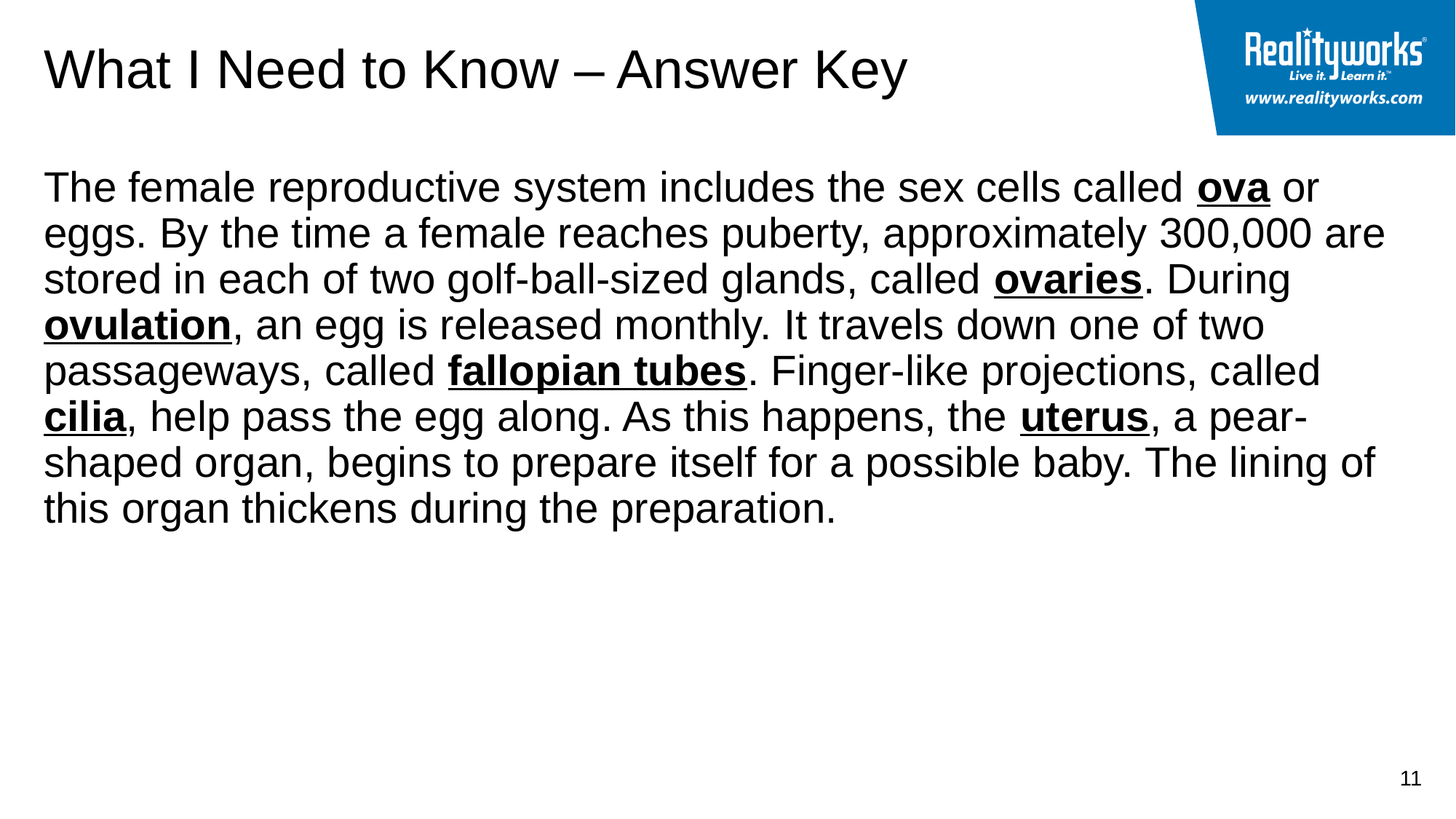

# What I Need to Know – Answer Key
The female reproductive system includes the sex cells called ova or eggs. By the time a female reaches puberty, approximately 300,000 are stored in each of two golf-ball-sized glands, called ovaries. During ovulation, an egg is released monthly. It travels down one of two passageways, called fallopian tubes. Finger-like projections, called cilia, help pass the egg along. As this happens, the uterus, a pear-shaped organ, begins to prepare itself for a possible baby. The lining of this organ thickens during the preparation.
11